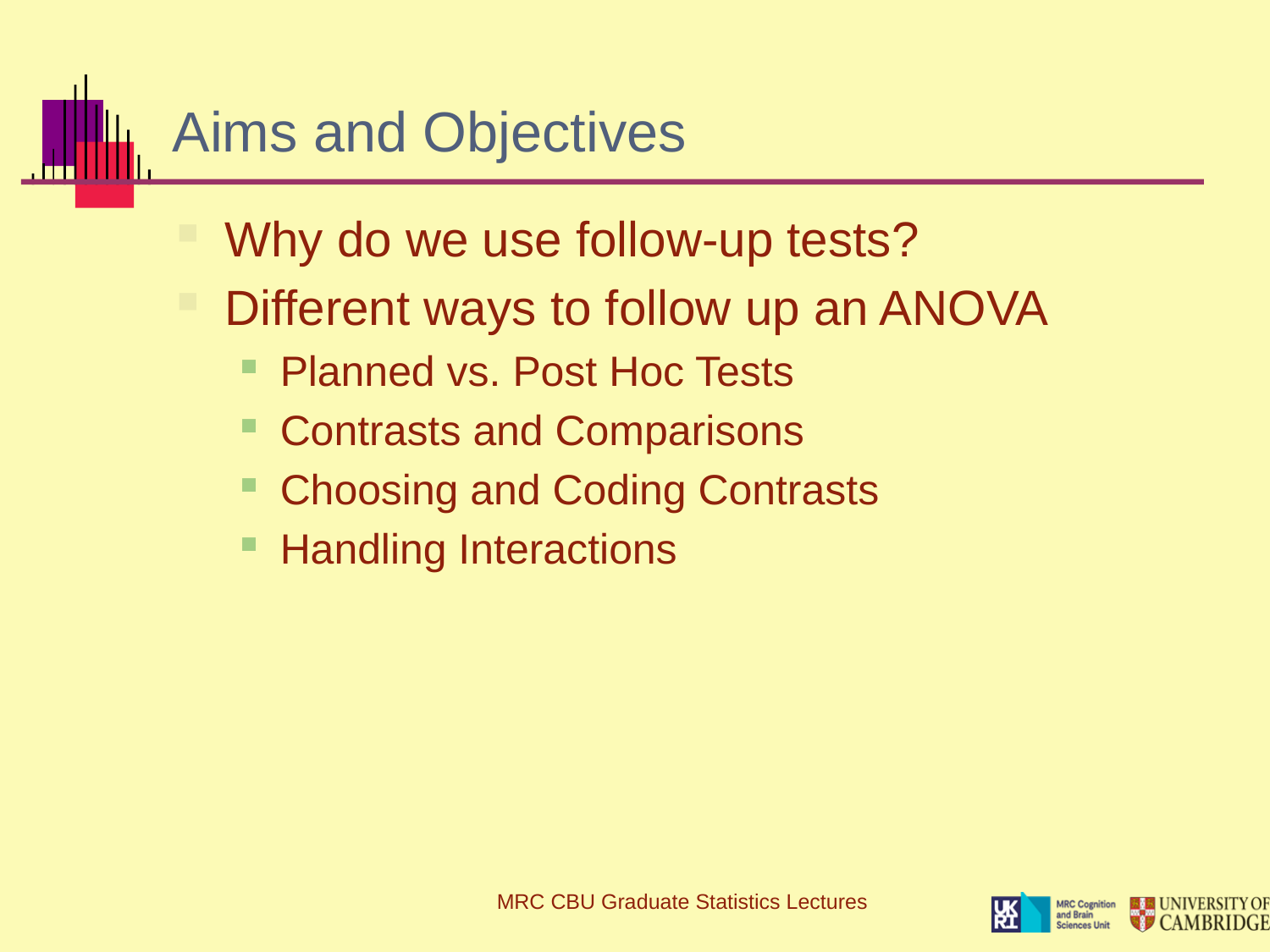

# Aims and Objectives
Why do we use follow-up tests?
Different ways to follow up an ANOVA
Planned vs. Post Hoc Tests
Contrasts and Comparisons
Choosing and Coding Contrasts
Handling Interactions

MRC CBU Graduate Statistics Lectures